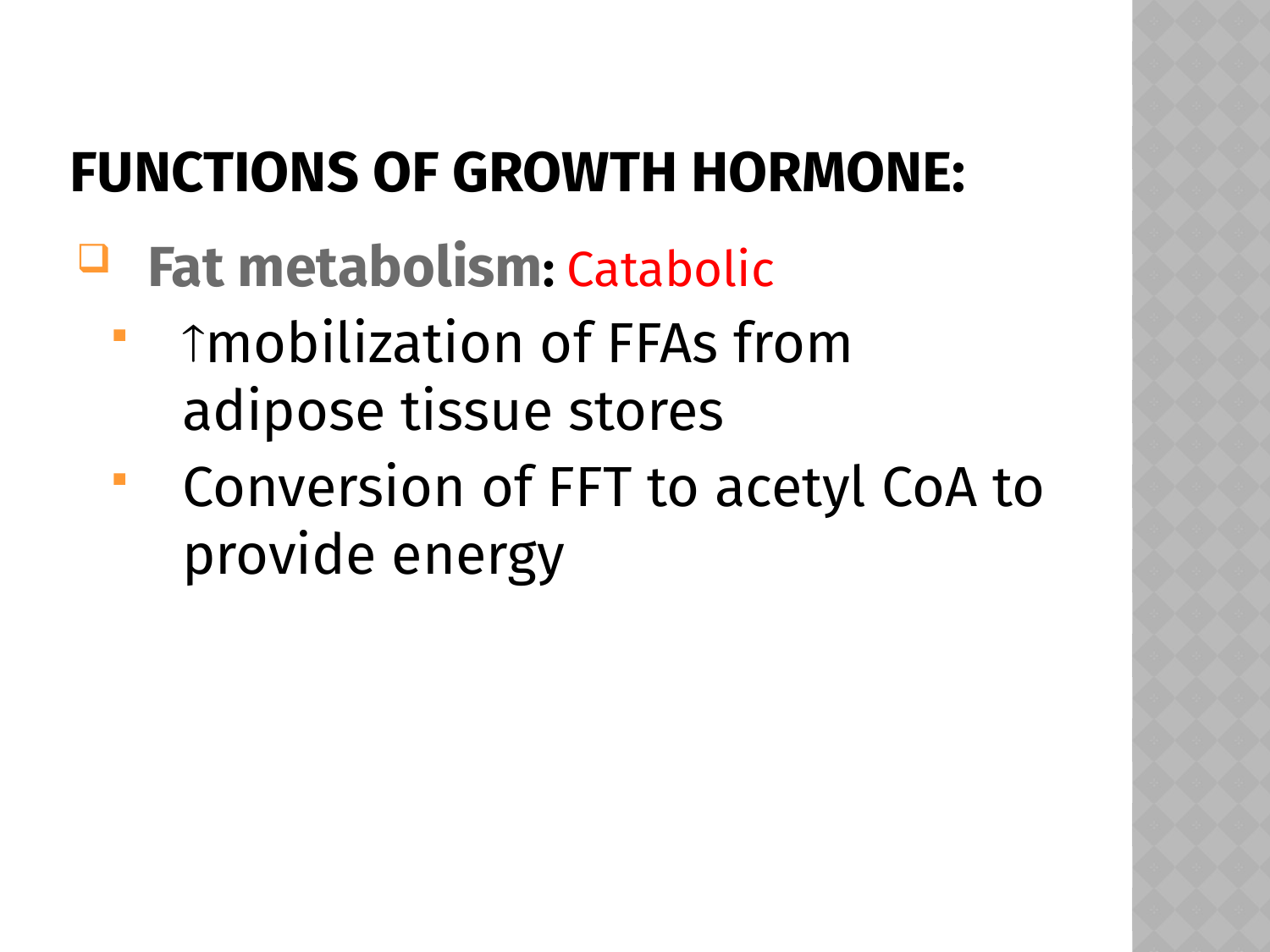

# Functions of growth hormone:
Fat metabolism: Catabolic
↑mobilization of FFAs from adipose tissue stores
Conversion of FFT to acetyl CoA to provide energy